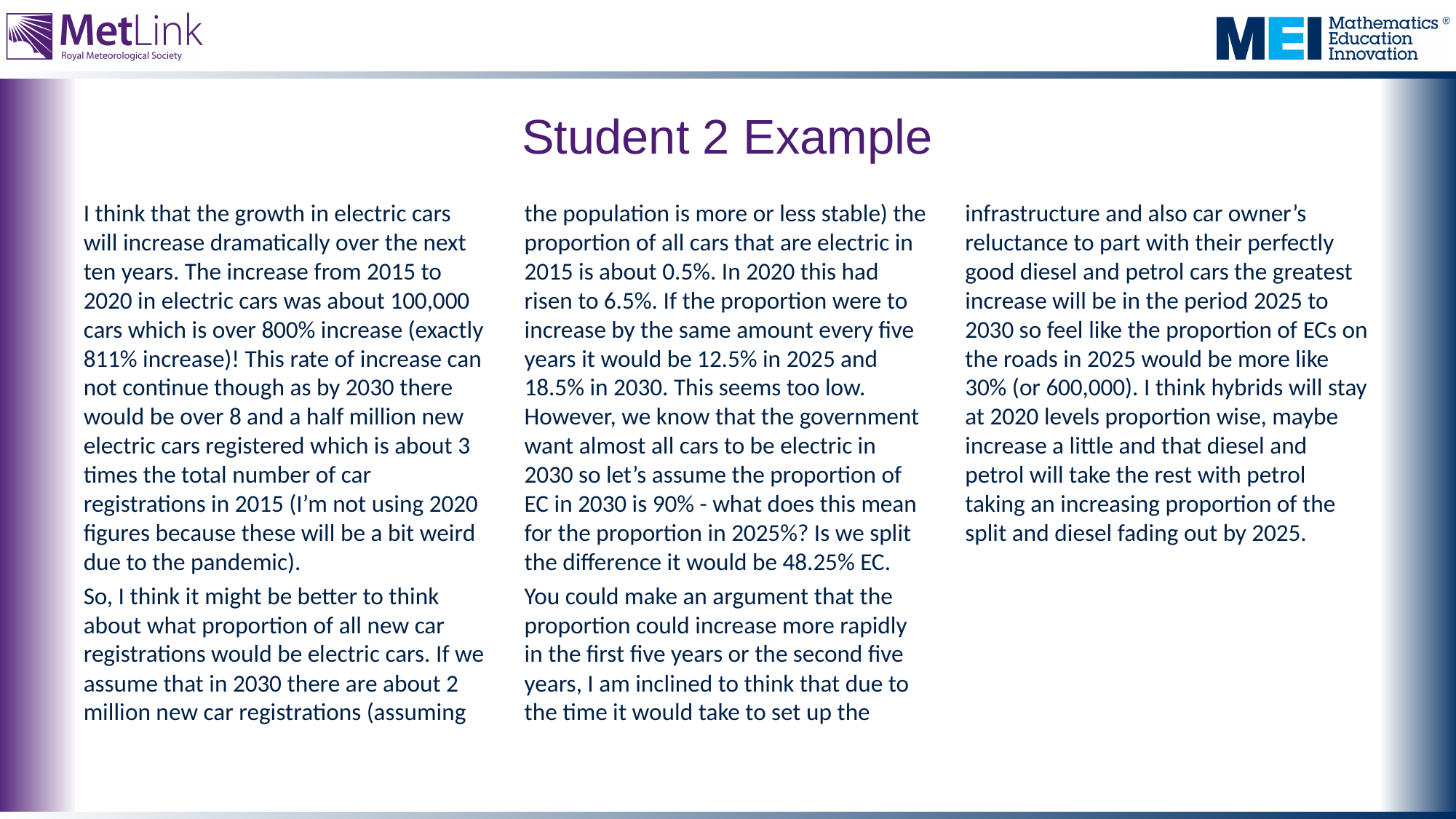

# Student 2 Example
I think that the growth in electric cars will increase dramatically over the next ten years. The increase from 2015 to 2020 in electric cars was about 100,000 cars which is over 800% increase (exactly 811% increase)! This rate of increase can not continue though as by 2030 there would be over 8 and a half million new electric cars registered which is about 3 times the total number of car registrations in 2015 (I’m not using 2020 figures because these will be a bit weird due to the pandemic).
So, I think it might be better to think about what proportion of all new car registrations would be electric cars. If we assume that in 2030 there are about 2 million new car registrations (assuming the population is more or less stable) the proportion of all cars that are electric in 2015 is about 0.5%. In 2020 this had risen to 6.5%. If the proportion were to increase by the same amount every five years it would be 12.5% in 2025 and 18.5% in 2030. This seems too low. However, we know that the government want almost all cars to be electric in 2030 so let’s assume the proportion of EC in 2030 is 90% - what does this mean for the proportion in 2025%? Is we split the difference it would be 48.25% EC.
You could make an argument that the proportion could increase more rapidly in the first five years or the second five years, I am inclined to think that due to the time it would take to set up the infrastructure and also car owner’s reluctance to part with their perfectly good diesel and petrol cars the greatest increase will be in the period 2025 to 2030 so feel like the proportion of ECs on the roads in 2025 would be more like 30% (or 600,000). I think hybrids will stay at 2020 levels proportion wise, maybe increase a little and that diesel and petrol will take the rest with petrol taking an increasing proportion of the split and diesel fading out by 2025.